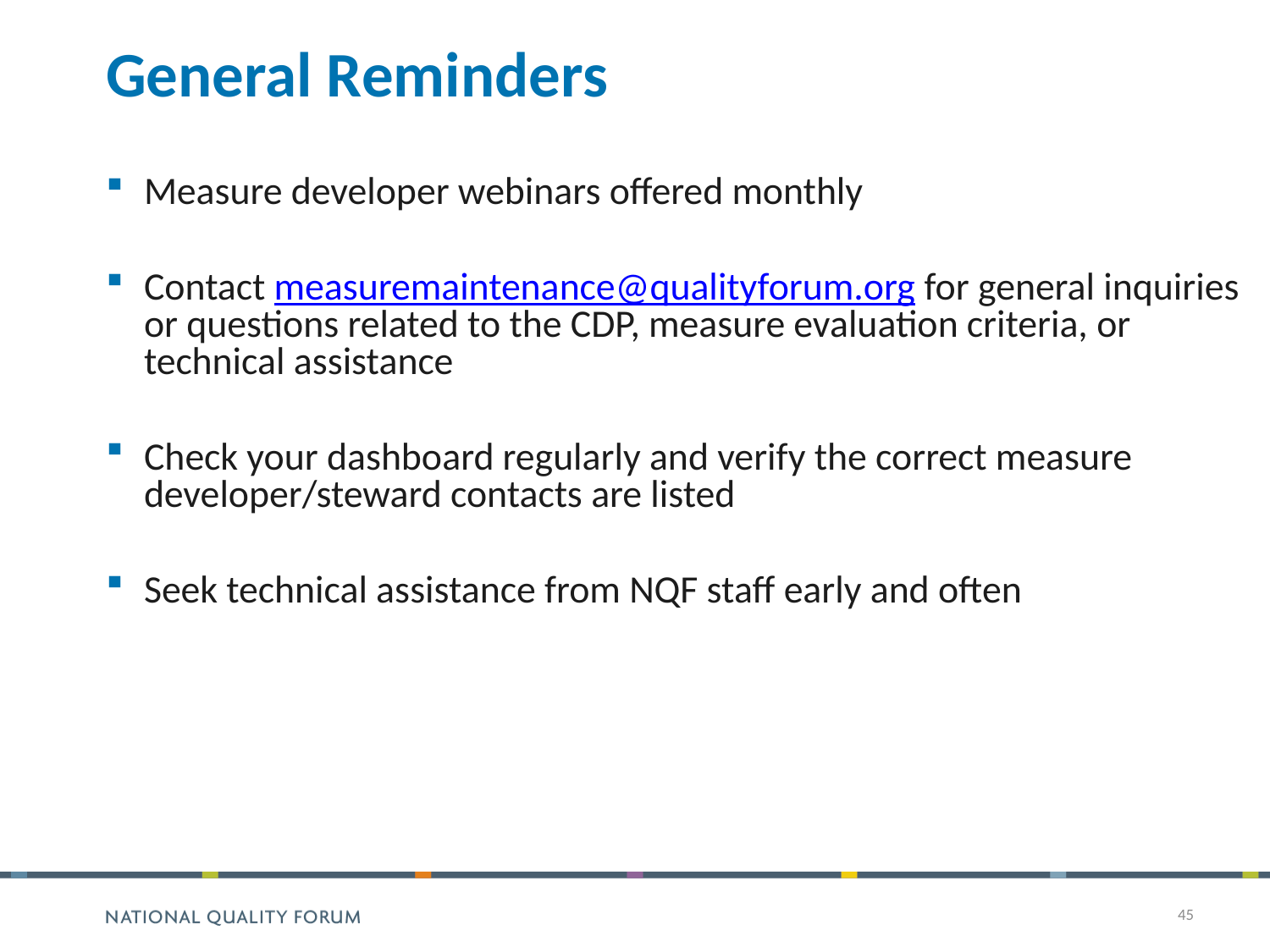

# General Reminders
Measure developer webinars offered monthly

Contact measuremaintenance@qualityforum.org for general inquiries or questions related to the CDP, measure evaluation criteria, or technical assistance

Check your dashboard regularly and verify the correct measure developer/steward contacts are listed

Seek technical assistance from NQF staff early and often

45